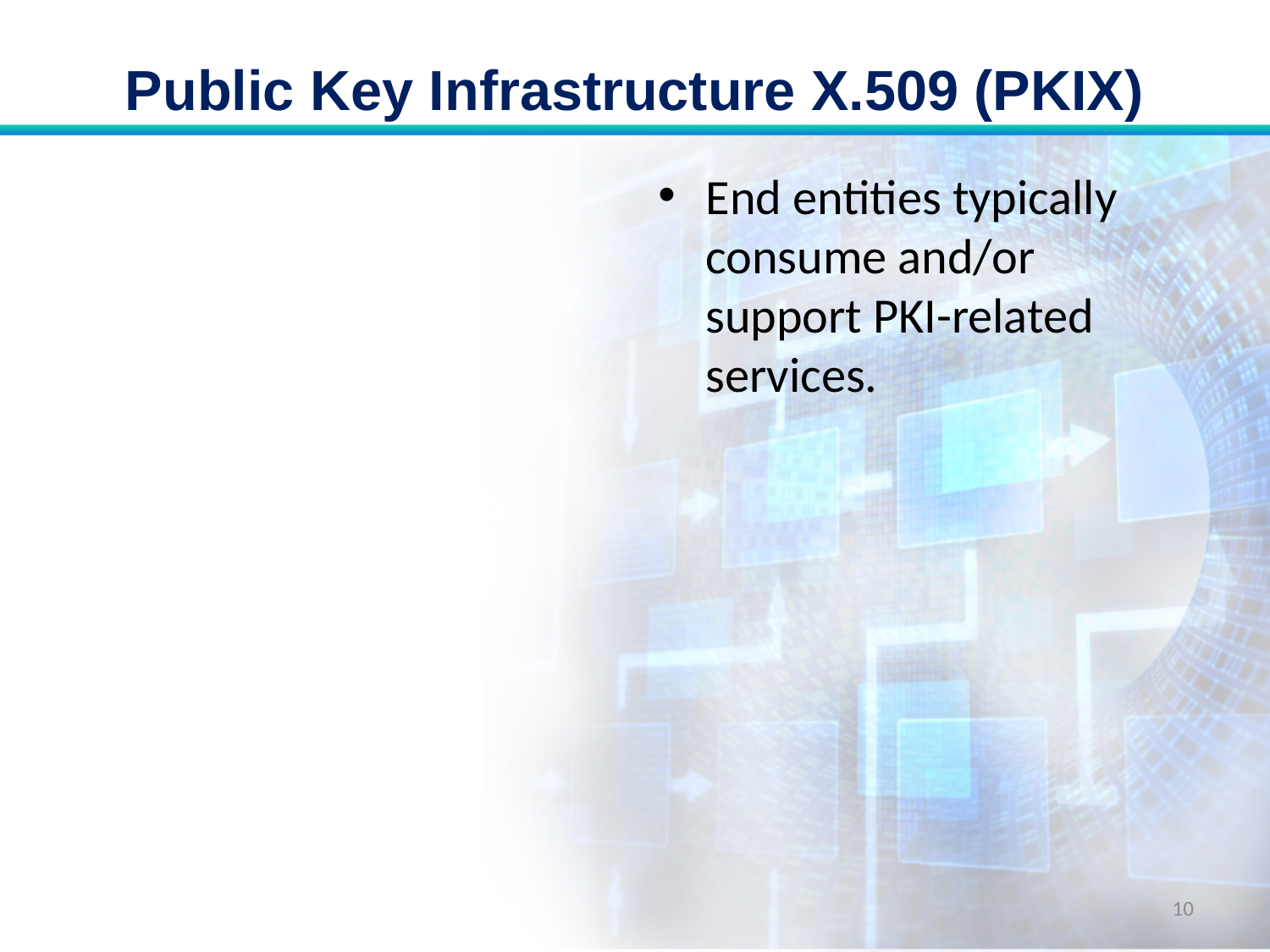

# Public Key Infrastructure X.509 (PKIX)
End entities typically consume and/or support PKI-related services.
10